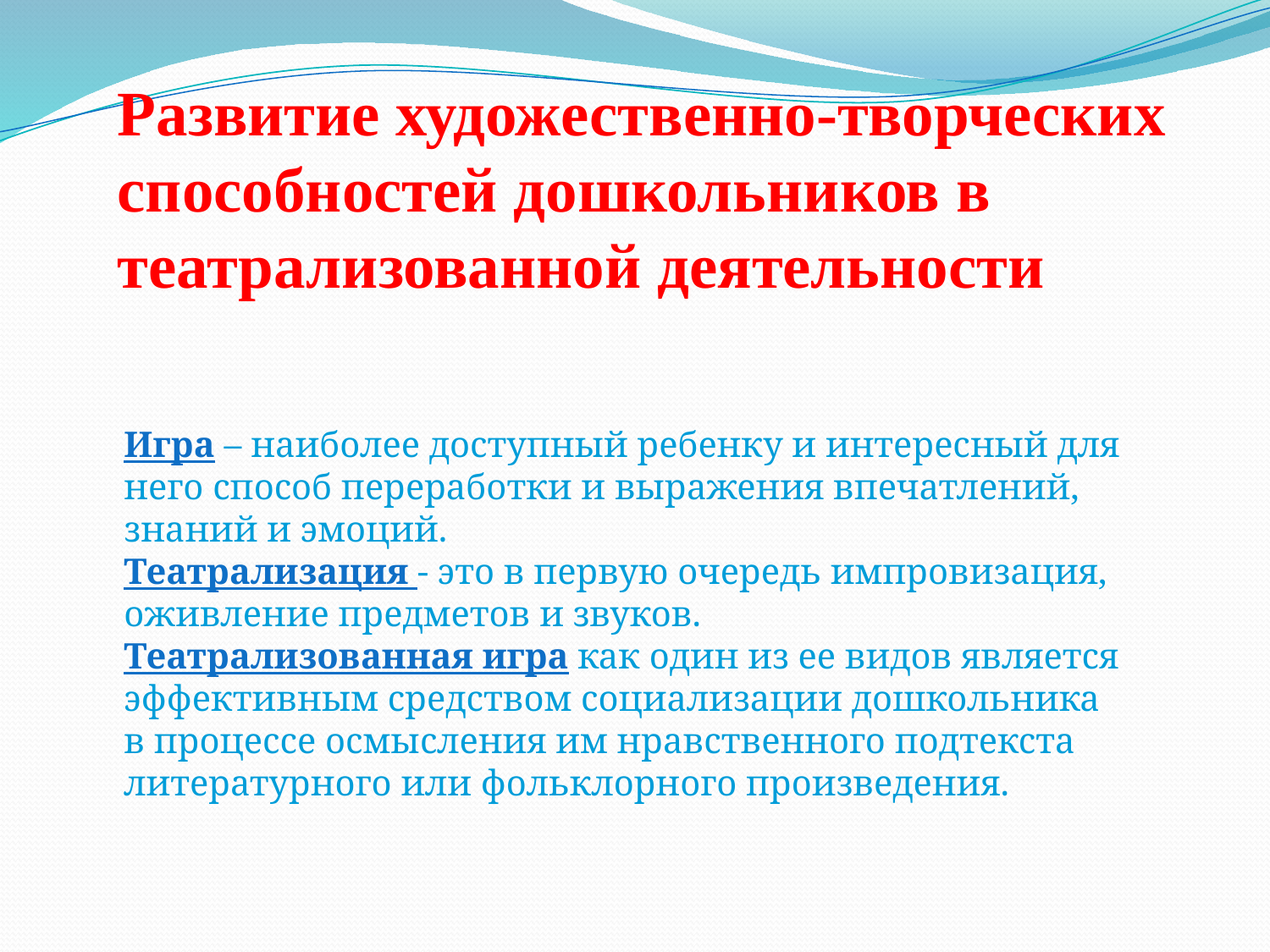

Развитие художественно-творческих способностей дошкольников в театрализованной деятельности
Игра – наиболее доступный ребенку и интересный для него способ переработки и выражения впечатлений, знаний и эмоций.
Театрализация - это в первую очередь импровизация, оживление предметов и звуков.
Театрализованная игра как один из ее видов является эффективным средством социализации дошкольника в процессе осмысления им нравственного подтекста литературного или фольклорного произведения.